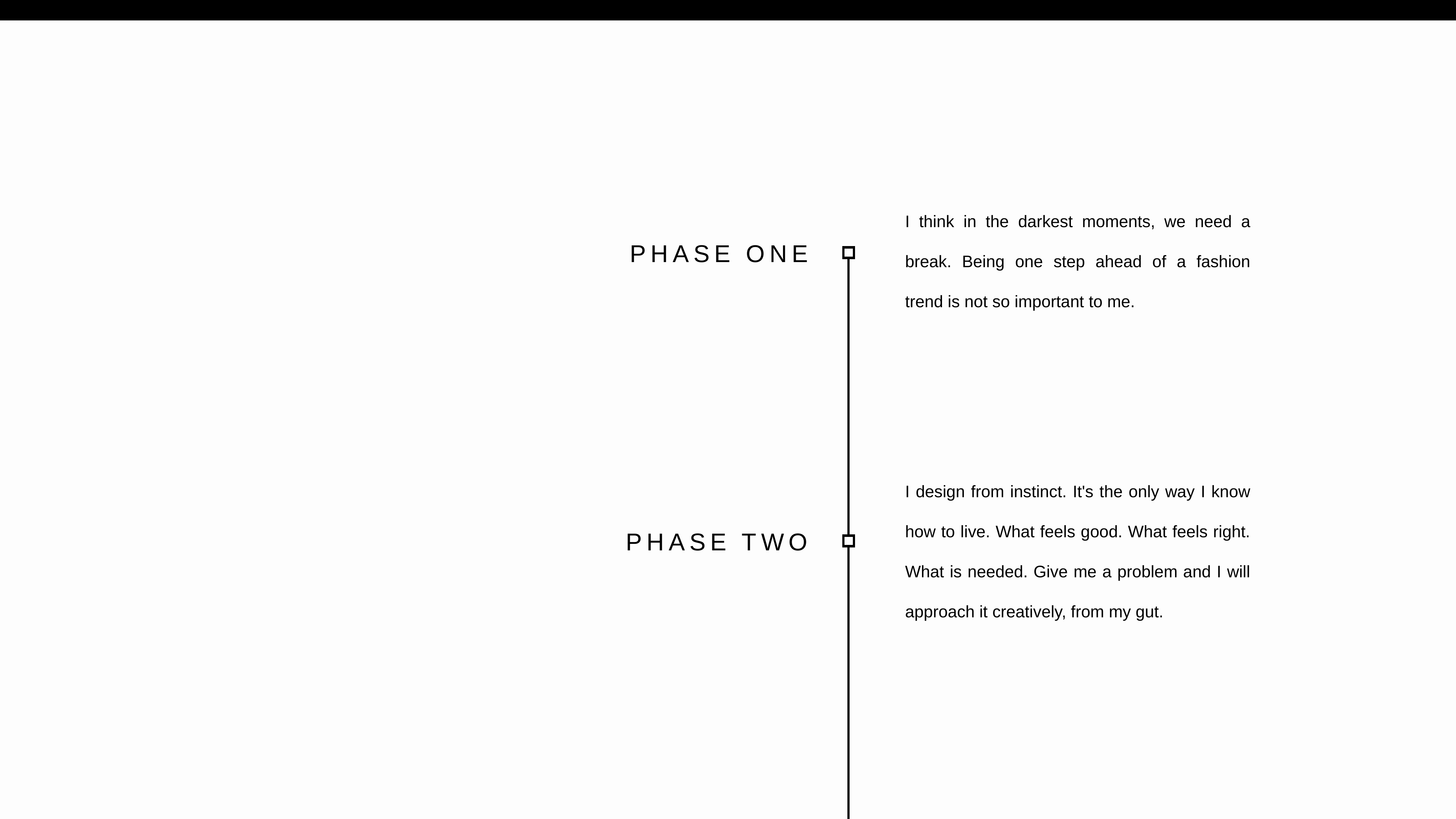

I think in the darkest moments, we need a break. Being one step ahead of a fashion trend is not so important to me.
PHASE ONE

I design from instinct. It's the only way I know how to live. What feels good. What feels right. What is needed. Give me a problem and I will approach it creatively, from my gut.
PHASE TWO